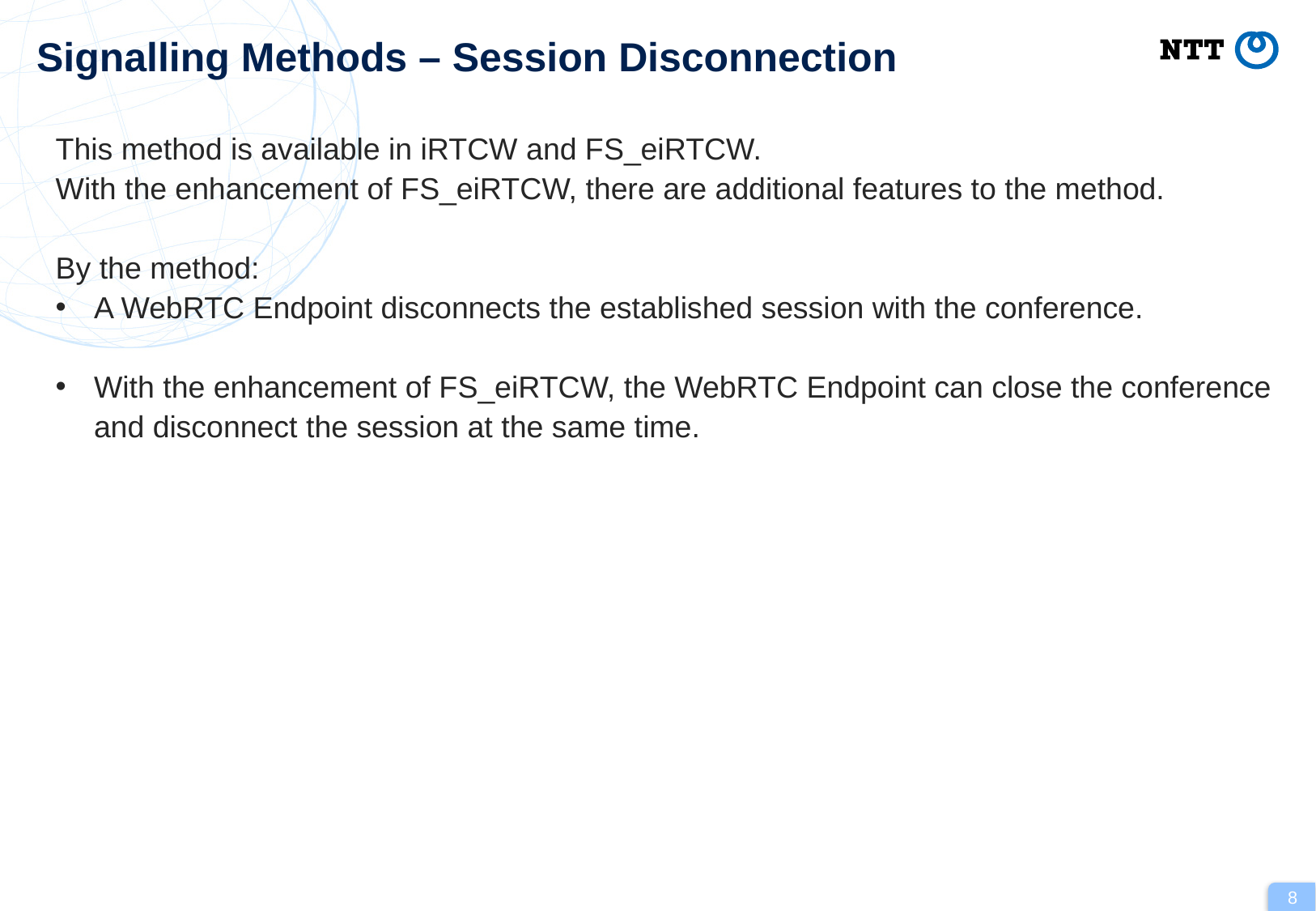

# Signalling Methods – Session Disconnection
This method is available in iRTCW and FS_eiRTCW.
With the enhancement of FS_eiRTCW, there are additional features to the method.

By the method:
A WebRTC Endpoint disconnects the established session with the conference.

With the enhancement of FS_eiRTCW, the WebRTC Endpoint can close the conference and disconnect the session at the same time.